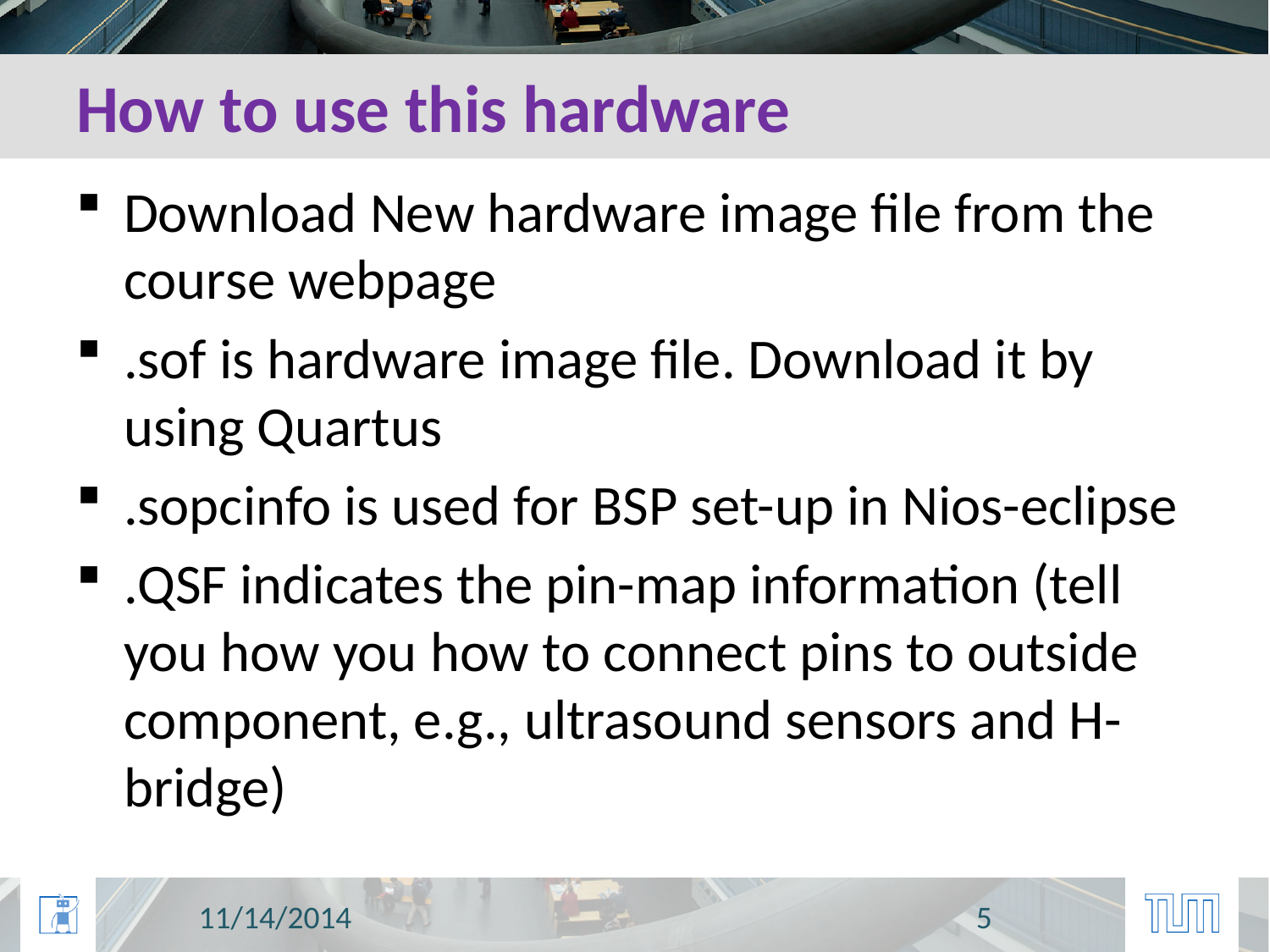

# How to use this hardware
Download New hardware image file from the course webpage
.sof is hardware image file. Download it by using Quartus
.sopcinfo is used for BSP set-up in Nios-eclipse
.QSF indicates the pin-map information (tell you how you how to connect pins to outside component, e.g., ultrasound sensors and H-bridge)

11/14/2014
5